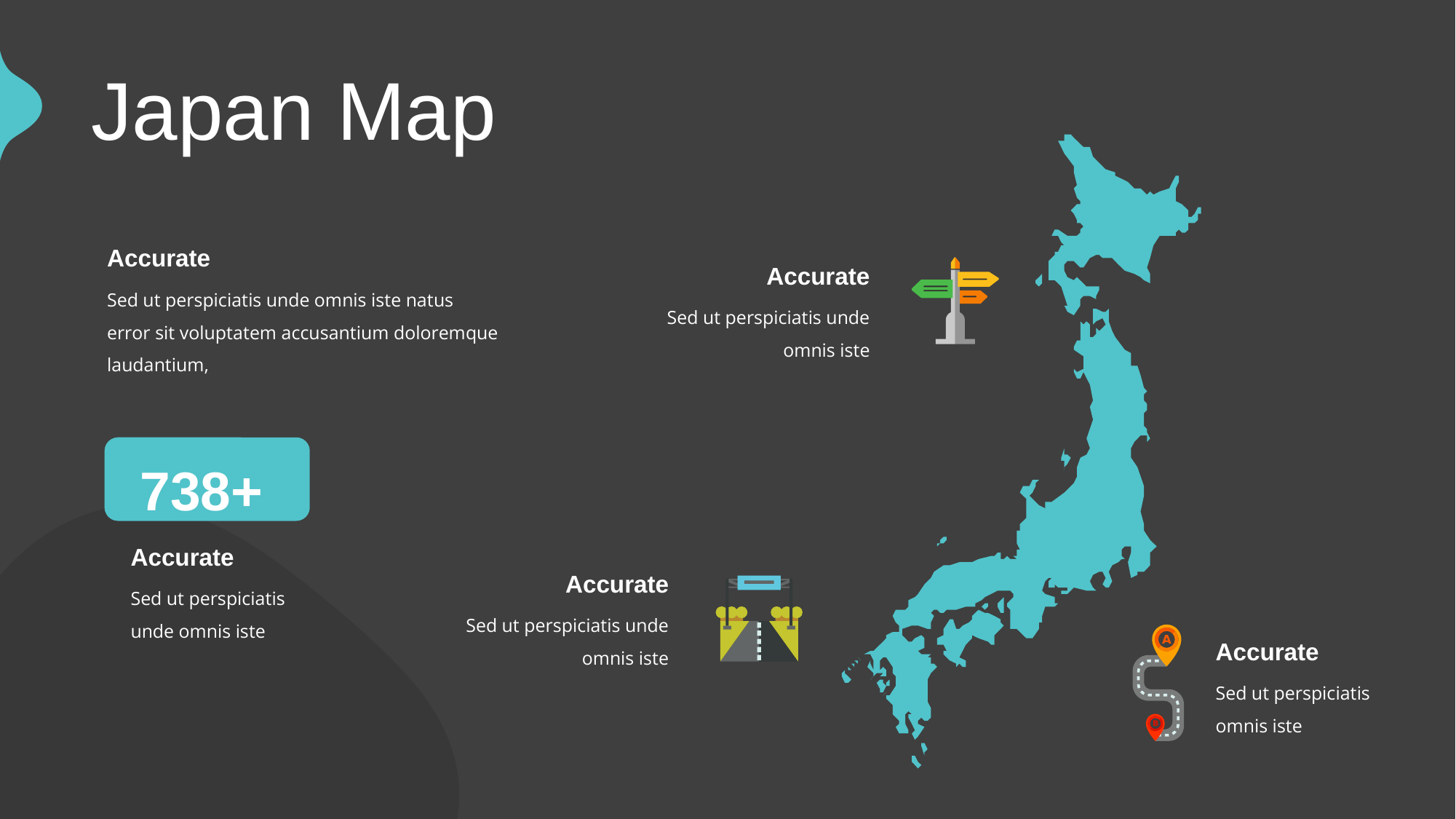

Japan Map

Accurate
Accurate

Sed ut perspiciatis unde omnis iste natus error sit voluptatem accusantium doloremque laudantium,
Sed ut perspiciatis unde omnis iste
738+

Accurate
Accurate
Sed ut perspiciatis unde omnis iste

Sed ut perspiciatis unde omnis iste
Accurate

Sed ut perspiciatis omnis iste